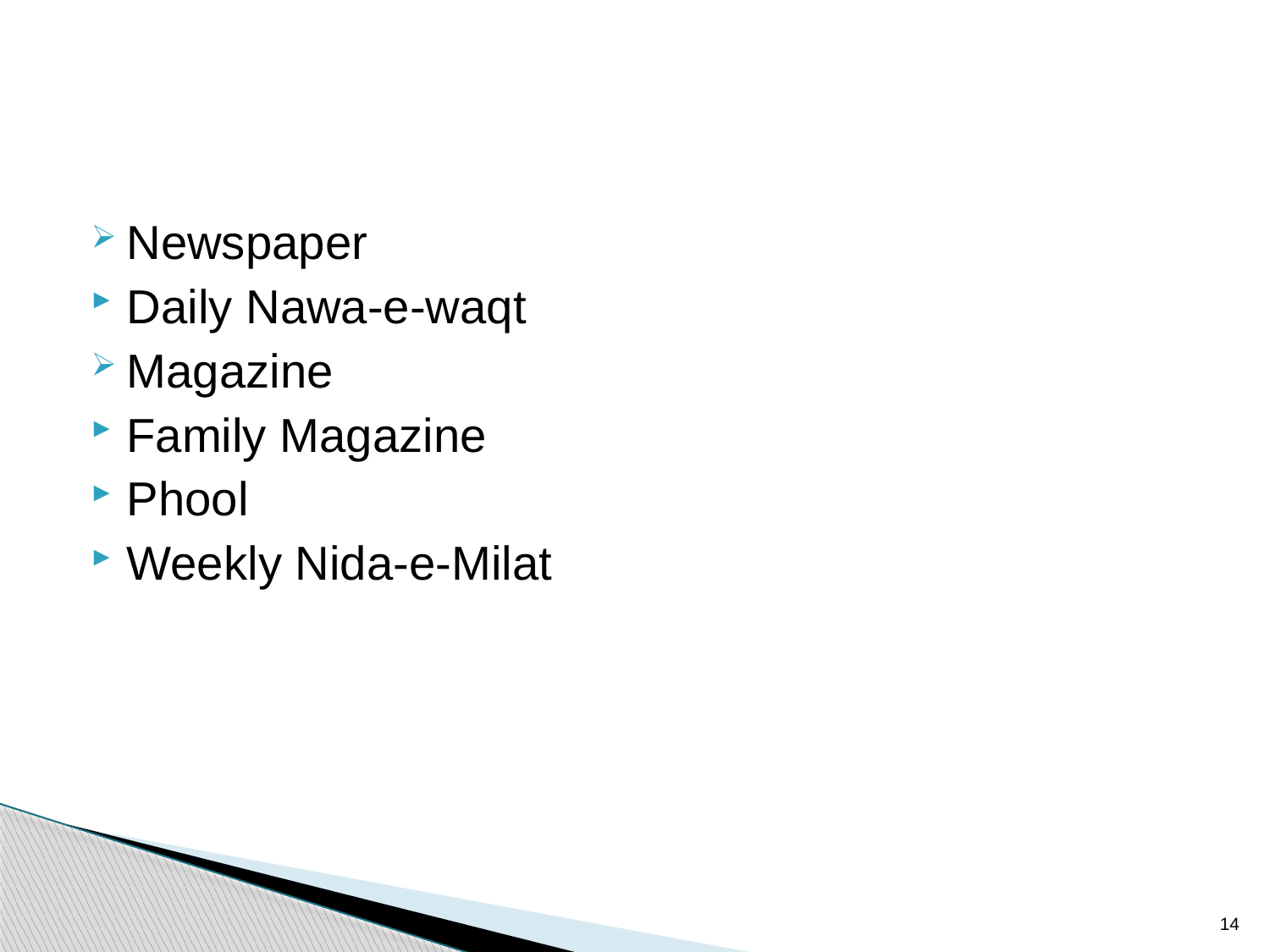

#
Newspaper
Daily Nawa-e-waqt
Magazine
Family Magazine
Phool
Weekly Nida-e-Milat
14